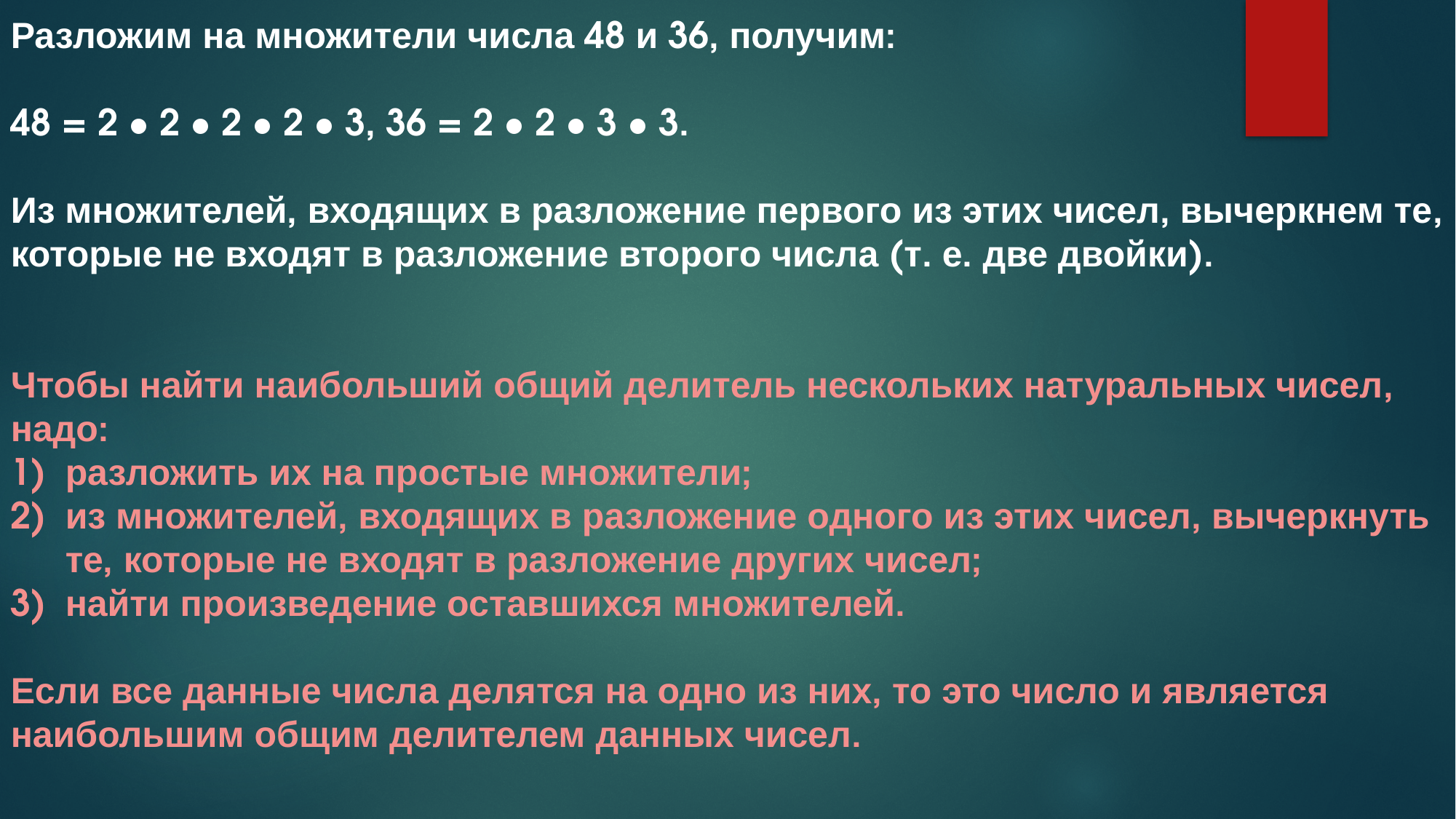

Разложим на множители числа 48 и 36, получим:

48 = 2 • 2 • 2 • 2 • 3, 36 = 2 • 2 • 3 • 3.

Из множителей, входящих в разложение первого из этих чисел, вычеркнем те, которые не входят в разложение второго числа (т. е. две двойки).

Чтобы найти наибольший общий делитель нескольких натуральных чисел, надо:
разложить их на простые множители;
из множителей, входящих в разложение одного из этих чисел, вычеркнуть те, которые не входят в разложение других чисел;
найти произведение оставшихся множителей.

Если все данные числа делятся на одно из них, то это число и является наибольшим общим делителем данных чисел.